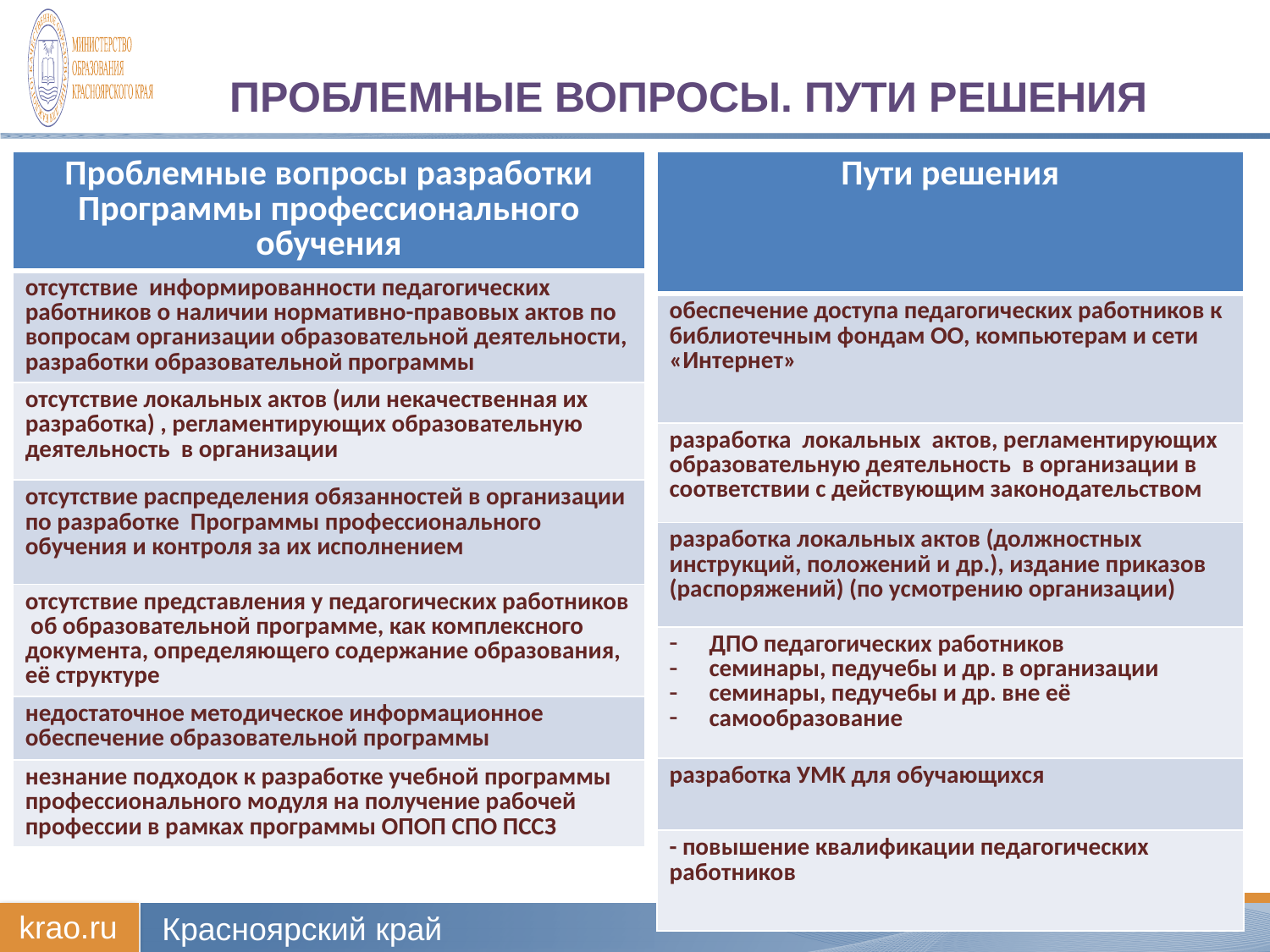

# ПРОБЛЕМНЫЕ ВОПРОСЫ. Пути решения
| Пути решения |
| --- |
| обеспечение доступа педагогических работников к библиотечным фондам ОО, компьютерам и сети «Интернет» |
| разработка локальных актов, регламентирующих образовательную деятельность в организации в соответствии с действующим законодательством |
| разработка локальных актов (должностных инструкций, положений и др.), издание приказов (распоряжений) (по усмотрению организации) |
| ДПО педагогических работников семинары, педучебы и др. в организации семинары, педучебы и др. вне её самообразование |
| разработка УМК для обучающихся |
| - повышение квалификации педагогических работников |
| Проблемные вопросы разработки Программы профессионального обучения |
| --- |
| отсутствие информированности педагогических работников о наличии нормативно-правовых актов по вопросам организации образовательной деятельности, разработки образовательной программы |
| отсутствие локальных актов (или некачественная их разработка) , регламентирующих образовательную деятельность в организации |
| отсутствие распределения обязанностей в организации по разработке Программы профессионального обучения и контроля за их исполнением |
| отсутствие представления у педагогических работников об образовательной программе, как комплексного документа, определяющего содержание образования, её структуре |
| недостаточное методическое информационное обеспечение образовательной программы |
| незнание подходок к разработке учебной программы профессионального модуля на получение рабочей профессии в рамках программы ОПОП СПО ПССЗ |